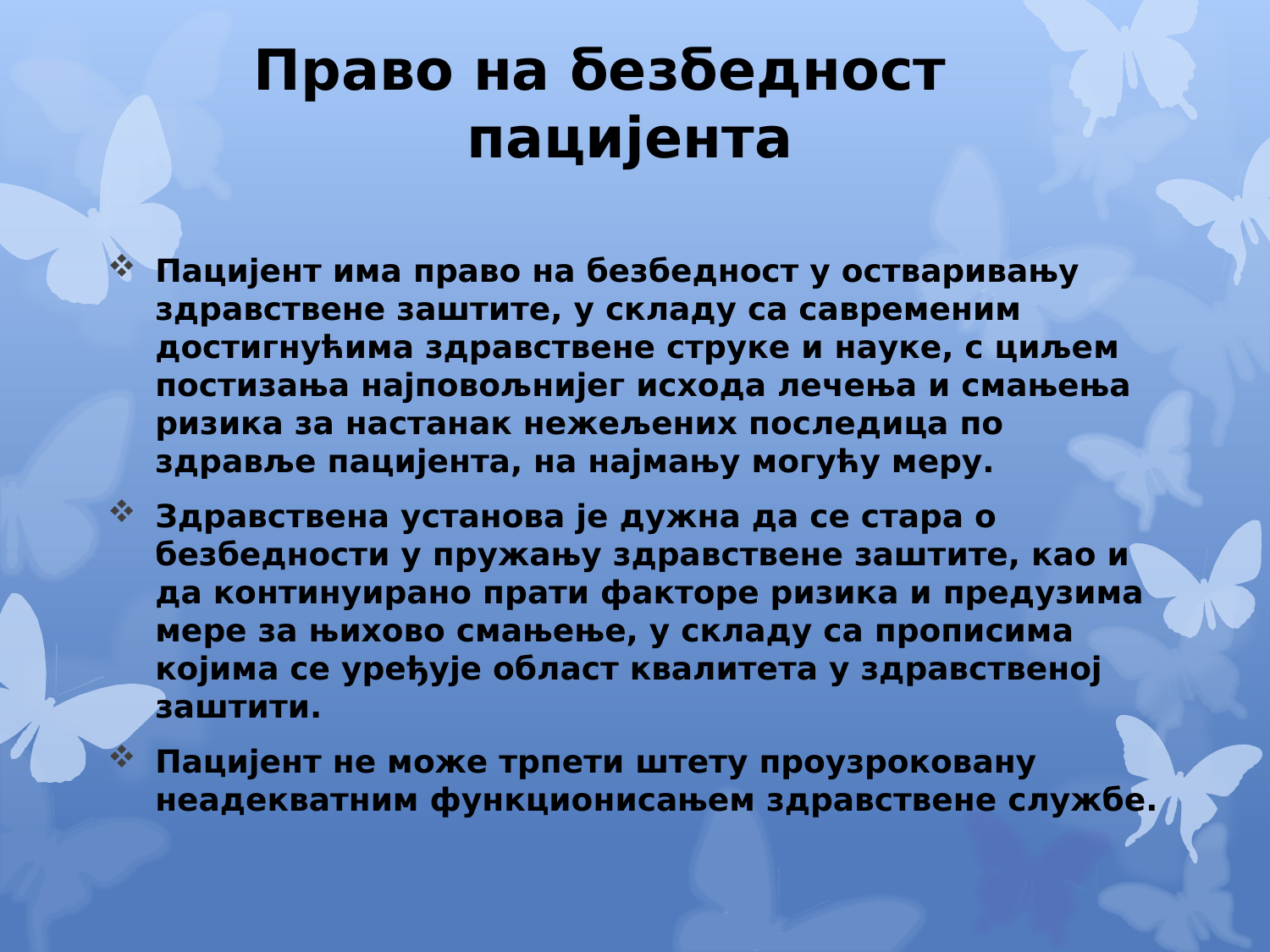

# Право на безбедност    пацијента
Пацијент има право на безбедност у остваривању здравствене заштите, у складу са савременим достигнућима здравствене струке и науке, с циљем постизања најповољнијег исхода лечења и смањења ризика за настанак нежељених последица по здравље пацијента, на најмању могућу меру.
Здравствена установа је дужна да се стара о безбедности у пружању здравствене заштите, као и да континуирано прати факторе ризика и предузима мере за њихово смањење, у складу са прописима којима се уређује област квалитета у здравственој заштити.
Пацијент не може трпети штету проузроковану неадекватним функционисањем здравствене службе.